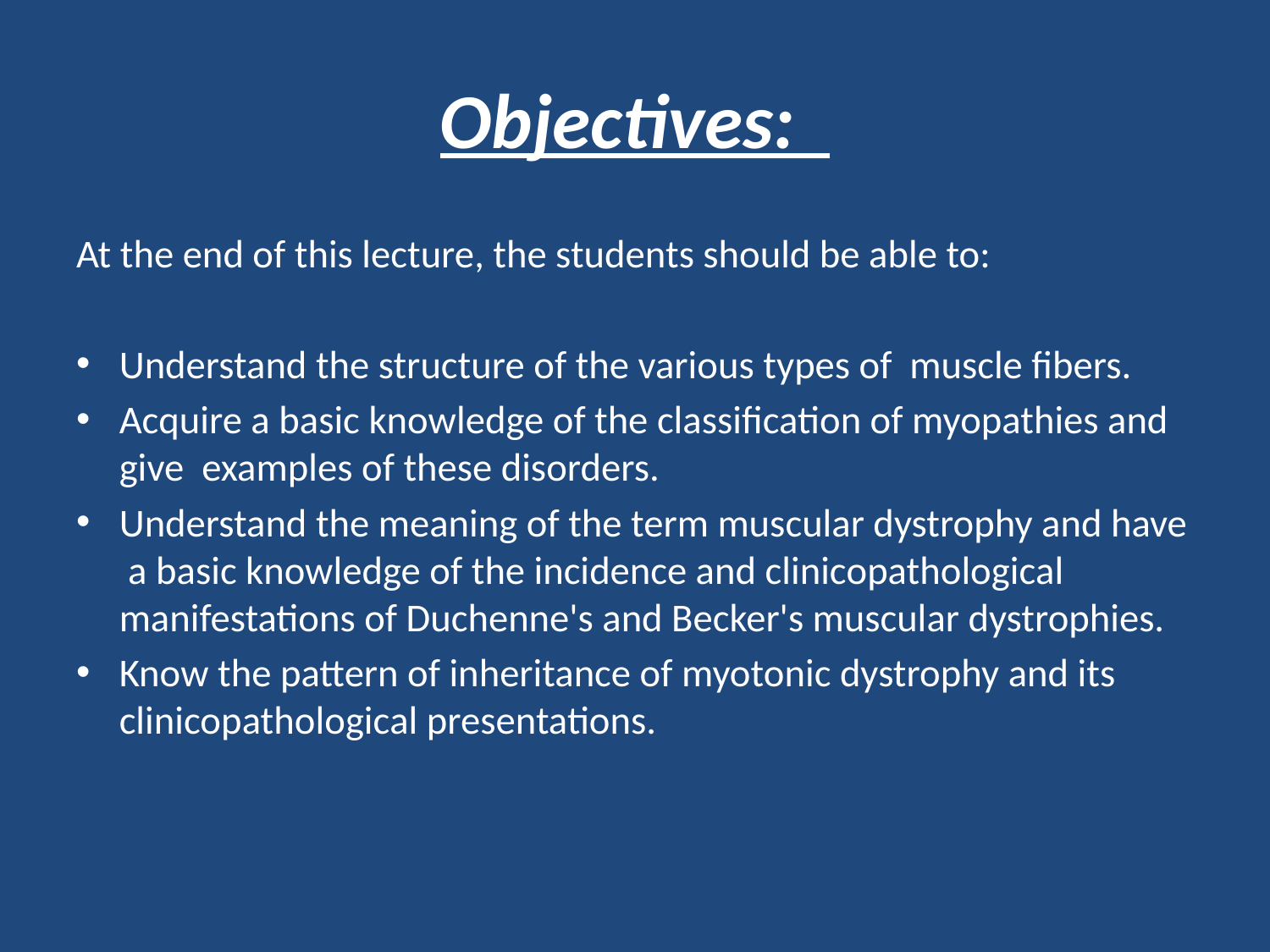

# Objectives:
At the end of this lecture, the students should be able to:

Understand the structure of the various types of  muscle fibers.
Acquire a basic knowledge of the classification of myopathies and give  examples of these disorders.
Understand the meaning of the term muscular dystrophy and have  a basic knowledge of the incidence and clinicopathological manifestations of Duchenne's and Becker's muscular dystrophies.
Know the pattern of inheritance of myotonic dystrophy and its clinicopathological presentations.